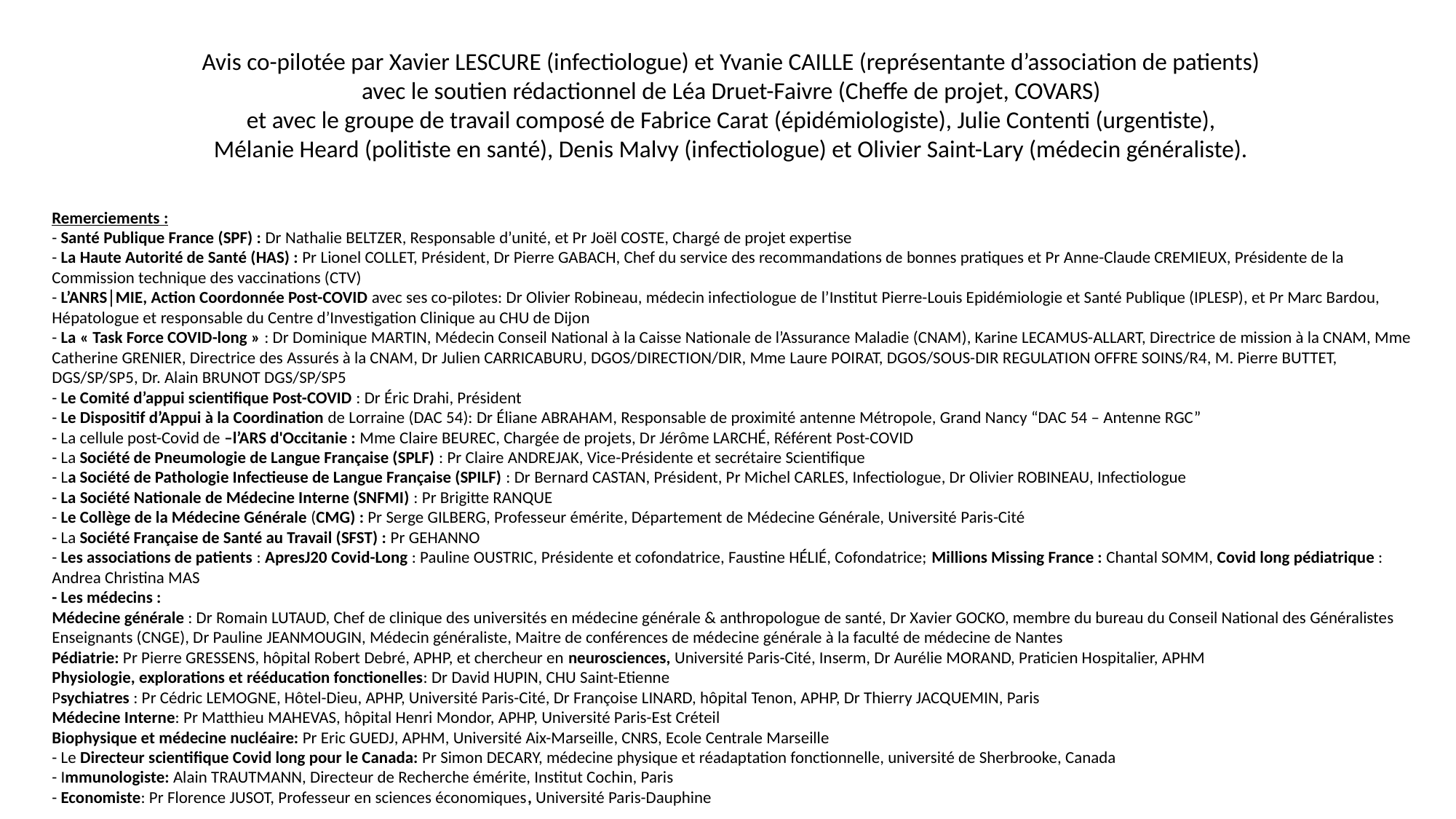

Avis co-pilotée par Xavier LESCURE (infectiologue) et Yvanie CAILLE (représentante d’association de patients)
avec le soutien rédactionnel de Léa Druet-Faivre (Cheffe de projet, COVARS)
et avec le groupe de travail composé de Fabrice Carat (épidémiologiste), Julie Contenti (urgentiste),
Mélanie Heard (politiste en santé), Denis Malvy (infectiologue) et Olivier Saint-Lary (médecin généraliste).
Remerciements :
- Santé Publique France (SPF) : Dr Nathalie BELTZER, Responsable d’unité, et Pr Joël COSTE, Chargé de projet expertise
- La Haute Autorité de Santé (HAS) : Pr Lionel COLLET, Président, Dr Pierre GABACH, Chef du service des recommandations de bonnes pratiques et Pr Anne-Claude CREMIEUX, Présidente de la Commission technique des vaccinations (CTV)
- L’ANRS│MIE, Action Coordonnée Post-COVID avec ses co-pilotes: Dr Olivier Robineau, médecin infectiologue de l’Institut Pierre-Louis Epidémiologie et Santé Publique (IPLESP), et Pr Marc Bardou, Hépatologue et responsable du Centre d’Investigation Clinique au CHU de Dijon
- La « Task Force COVID-long » : Dr Dominique MARTIN, Médecin Conseil National à la Caisse Nationale de l’Assurance Maladie (CNAM), Karine LECAMUS-ALLART, Directrice de mission à la CNAM, Mme Catherine GRENIER, Directrice des Assurés à la CNAM, Dr Julien CARRICABURU, DGOS/DIRECTION/DIR, Mme Laure POIRAT, DGOS/SOUS-DIR REGULATION OFFRE SOINS/R4, M. Pierre BUTTET, DGS/SP/SP5, Dr. Alain BRUNOT DGS/SP/SP5
- Le Comité d’appui scientifique Post-COVID : Dr Éric Drahi, Président
- Le Dispositif d’Appui à la Coordination de Lorraine (DAC 54): Dr Éliane ABRAHAM, Responsable de proximité antenne Métropole, Grand Nancy “DAC 54 – Antenne RGC”
- La cellule post-Covid de –l’ARS d'Occitanie : Mme Claire BEUREC, Chargée de projets, Dr Jérôme LARCHÉ, Référent Post-COVID
- La Société de Pneumologie de Langue Française (SPLF) : Pr Claire ANDREJAK, Vice-Présidente et secrétaire Scientifique
- La Société de Pathologie Infectieuse de Langue Française (SPILF) : Dr Bernard CASTAN, Président, Pr Michel CARLES, Infectiologue, Dr Olivier ROBINEAU, Infectiologue
- La Société Nationale de Médecine Interne (SNFMI) : Pr Brigitte RANQUE
- Le Collège de la Médecine Générale (CMG) : Pr Serge GILBERG, Professeur émérite, Département de Médecine Générale, Université Paris-Cité
- La Société Française de Santé au Travail (SFST) : Pr GEHANNO
- Les associations de patients : ApresJ20 Covid-Long : Pauline OUSTRIC, Présidente et cofondatrice, Faustine HÉLIÉ, Cofondatrice; Millions Missing France : Chantal SOMM, Covid long pédiatrique : Andrea Christina MAS
- Les médecins :
Médecine générale : Dr Romain LUTAUD, Chef de clinique des universités en médecine générale & anthropologue de santé, Dr Xavier GOCKO, membre du bureau du Conseil National des Généralistes Enseignants (CNGE), Dr Pauline JEANMOUGIN, Médecin généraliste, Maitre de conférences de médecine générale à la faculté de médecine de Nantes
Pédiatrie: Pr Pierre GRESSENS, hôpital Robert Debré, APHP, et chercheur en neurosciences, Université Paris-Cité, Inserm, Dr Aurélie MORAND, Praticien Hospitalier, APHM
Physiologie, explorations et rééducation fonctionelles: Dr David HUPIN, CHU Saint-Etienne
Psychiatres : Pr Cédric LEMOGNE, Hôtel-Dieu, APHP, Université Paris-Cité, Dr Françoise LINARD, hôpital Tenon, APHP, Dr Thierry JACQUEMIN, Paris
Médecine Interne: Pr Matthieu MAHEVAS, hôpital Henri Mondor, APHP, Université Paris-Est Créteil
Biophysique et médecine nucléaire: Pr Eric GUEDJ, APHM, Université Aix-Marseille, CNRS, Ecole Centrale Marseille
- Le Directeur scientifique Covid long pour le Canada: Pr Simon DECARY, médecine physique et réadaptation fonctionnelle, université de Sherbrooke, Canada
- Immunologiste: Alain TRAUTMANN, Directeur de Recherche émérite, Institut Cochin, Paris
- Economiste: Pr Florence JUSOT, Professeur en sciences économiques, Université Paris-Dauphine